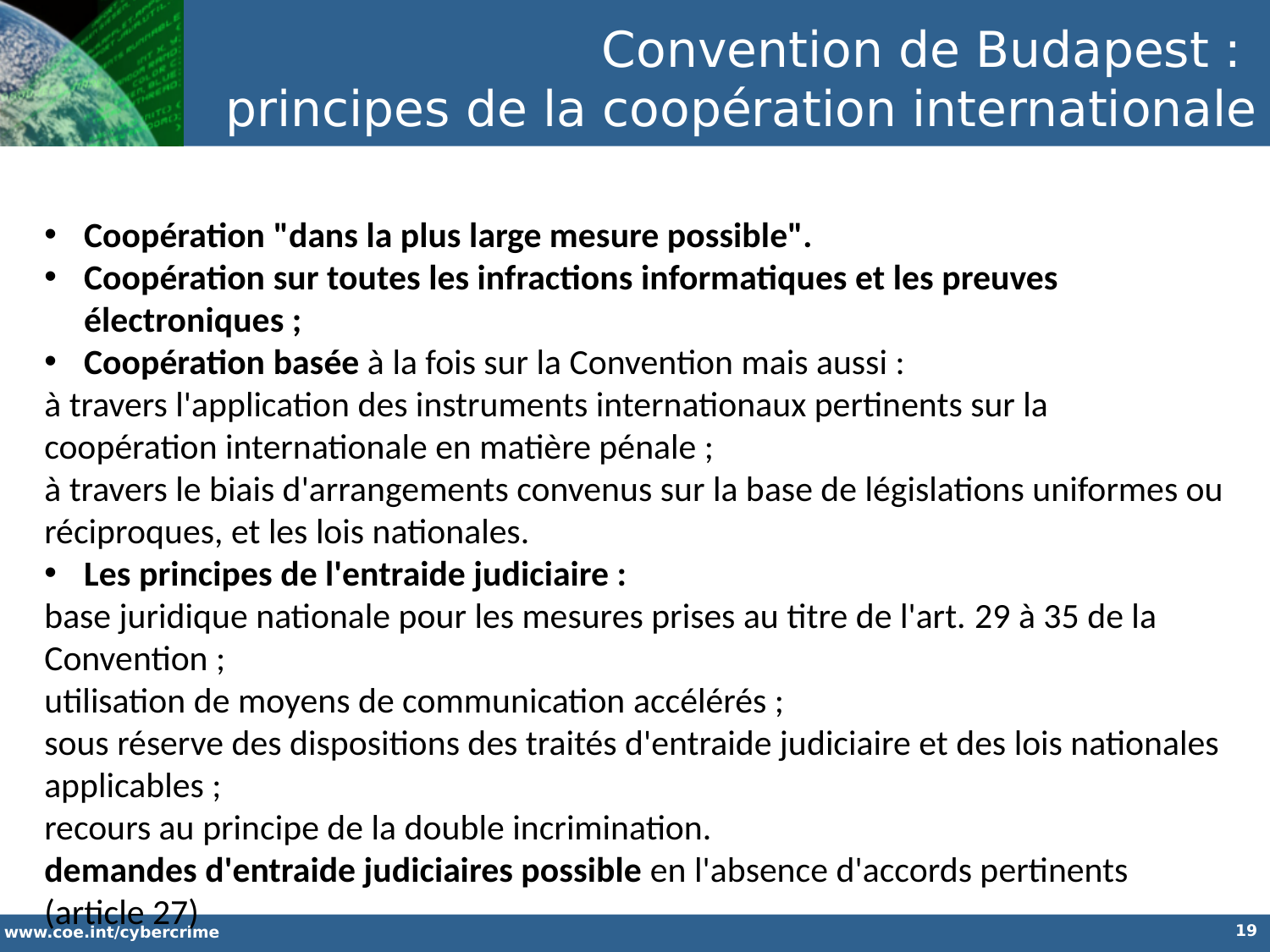

Convention de Budapest :
principes de la coopération internationale
Coopération "dans la plus large mesure possible".
Coopération sur toutes les infractions informatiques et les preuves électroniques ;
Coopération basée à la fois sur la Convention mais aussi :
à travers l'application des instruments internationaux pertinents sur la coopération internationale en matière pénale ;
à travers le biais d'arrangements convenus sur la base de législations uniformes ou réciproques, et les lois nationales.
Les principes de l'entraide judiciaire :
base juridique nationale pour les mesures prises au titre de l'art. 29 à 35 de la Convention ;
utilisation de moyens de communication accélérés ;
sous réserve des dispositions des traités d'entraide judiciaire et des lois nationales applicables ;
recours au principe de la double incrimination.
demandes d'entraide judiciaires possible en l'absence d'accords pertinents (article 27)

19